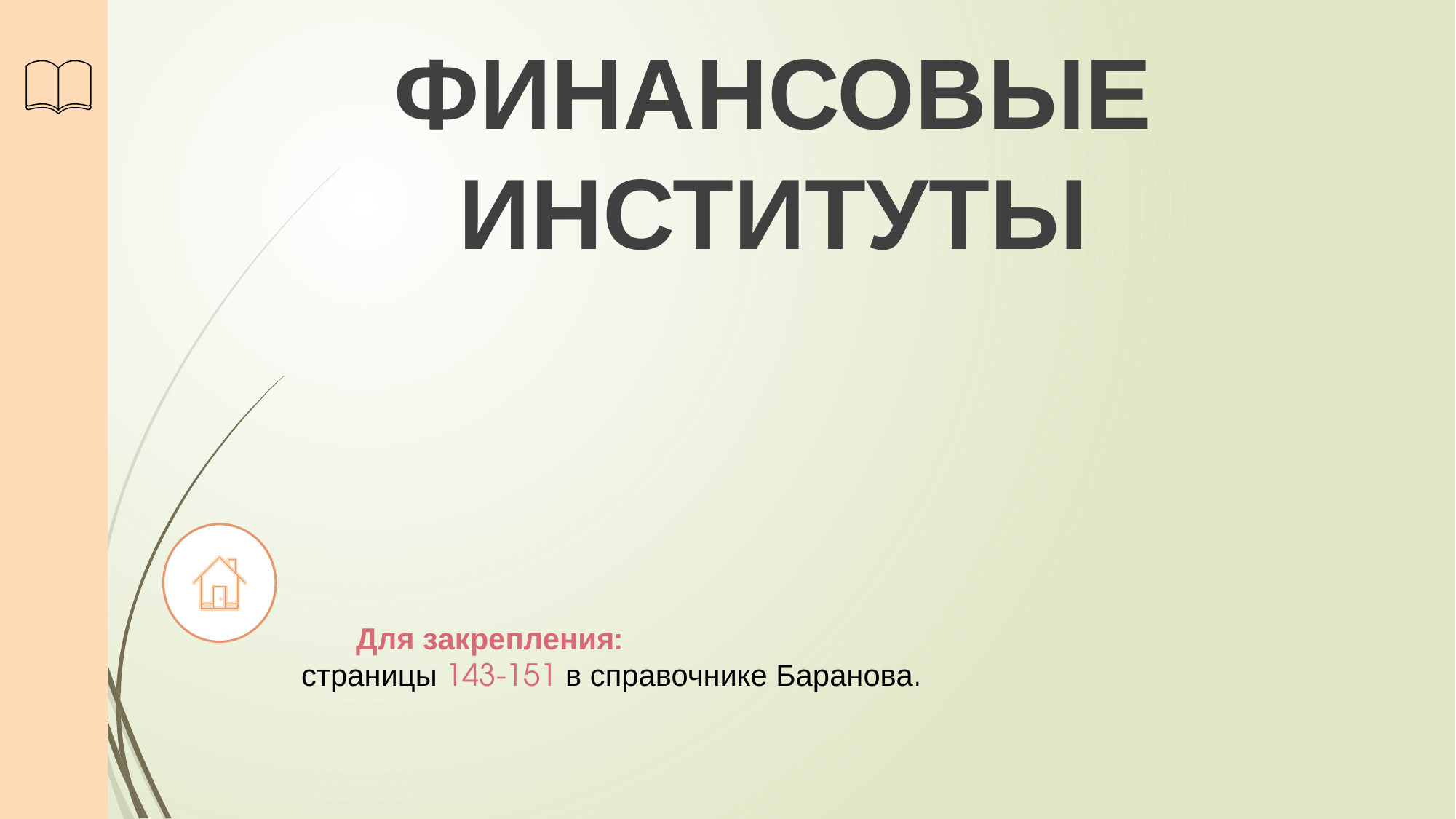

# ФИНАНСОВЫЕ ИНСТИТУТЫ

		Для закрепления:
страницы 143-151 в справочнике Баранова.